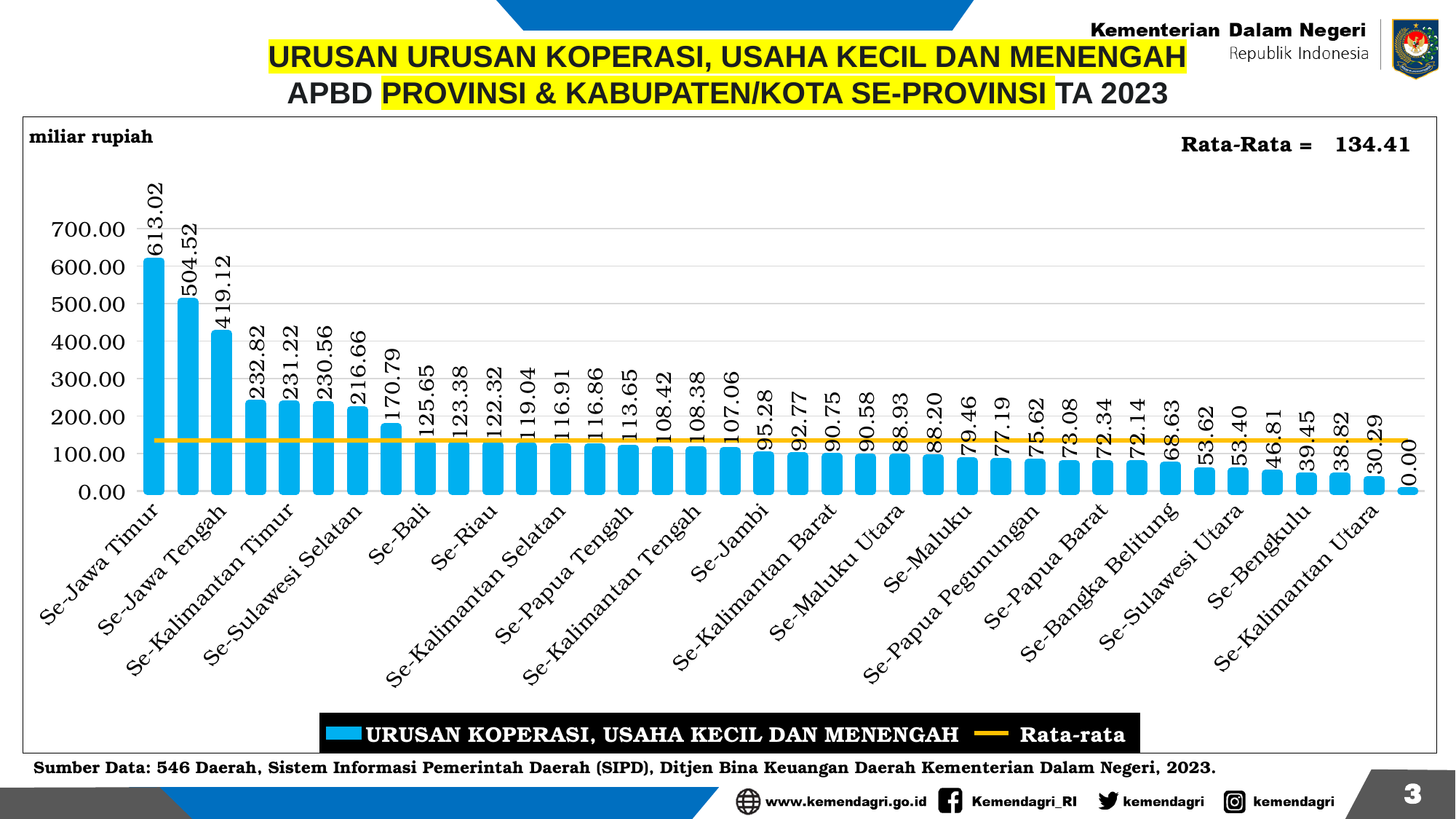

URUSAN URUSAN KOPERASI, USAHA KECIL DAN MENENGAH
APBD PROVINSI & KABUPATEN/KOTA SE-PROVINSI TA 2023
miliar rupiah

### Chart

| Category | URUSAN KOPERASI, USAHA KECIL DAN MENENGAH |  Rata-rata  |
|---|---|---|
|  Se-Jawa Timur | 613.021635703 | 134.41344897278947 |
|  Se-Jawa Barat | 504.519493366 | 134.41344897278947 |
|  Se-Jawa Tengah | 419.117345452 | 134.41344897278947 |
|  Se-Aceh | 232.817590199 | 134.41344897278947 |
|  Se-Kalimantan Timur | 231.220421899 | 134.41344897278947 |
|  Se-Sumatera Utara | 230.564382625 | 134.41344897278947 |
|  Se-Sulawesi Selatan | 216.663679706 | 134.41344897278947 |
|  Se-Sumatera Barat | 170.787135969 | 134.41344897278947 |
|  Se-Bali | 125.654125553 | 134.41344897278947 |
|  Se-Nusa Tenggara Timur | 123.375315116 | 134.41344897278947 |
|  Se-Riau | 122.315677733 | 134.41344897278947 |
|  Se-Nusa Tenggara Barat | 119.039101853 | 134.41344897278947 |
|  Se-Kalimantan Selatan | 116.910379612 | 134.41344897278947 |
|  Se-Sumatera Selatan | 116.86312978 | 134.41344897278947 |
|  Se-Papua Tengah | 113.650378823 | 134.41344897278947 |
|  Se-Banten | 108.417830884 | 134.41344897278947 |
|  Se-Kalimantan Tengah | 108.378933444 | 134.41344897278947 |
|  Se-Lampung | 107.057984371 | 134.41344897278947 |
|  Se-Jambi | 95.275996619 | 134.41344897278947 |
|  Se-Sulawesi Tengah | 92.77451018 | 134.41344897278947 |
|  Se-Kalimantan Barat | 90.745481503 | 134.41344897278947 |
|  Se-Sulawesi Tenggara | 90.577470323 | 134.41344897278947 |
|  Se-Maluku Utara | 88.926708779 | 134.41344897278947 |
|  Se-Papua | 88.199702311 | 134.41344897278947 |
|  Se-Maluku | 79.461882087 | 134.41344897278947 |
|  Se-Kep. Riau | 77.191790627 | 134.41344897278947 |
|  Se-Papua Pegunungan | 75.62275732 | 134.41344897278947 |
|  Se-D.I.Yogyakarta | 73.078026792 | 134.41344897278947 |
|  Se-Papua Barat | 72.336043237 | 134.41344897278947 |
|  Se-Papua Barat Daya | 72.138360383 | 134.41344897278947 |
|  Se-Bangka Belitung | 68.625140007 | 134.41344897278947 |
|  Se-Sulawesi Barat | 53.622574831 | 134.41344897278947 |
|  Se-Sulawesi Utara | 53.395118887 | 134.41344897278947 |
|  Se-Papua Selatan | 46.806966564 | 134.41344897278947 |
|  Se-Bengkulu | 39.453210206 | 134.41344897278947 |
|  Se-Gorontalo | 38.816636525 | 134.41344897278947 |
|  Se-Kalimantan Utara | 30.288141697 | 134.41344897278947 |
| DKI Jakarta | 0.0 | 134.41344897278947 |
Rata-Rata =   134.41
Sumber Data: 546 Daerah, Sistem Informasi Pemerintah Daerah (SIPD), Ditjen Bina Keuangan Daerah Kementerian Dalam Negeri, 2023.
3